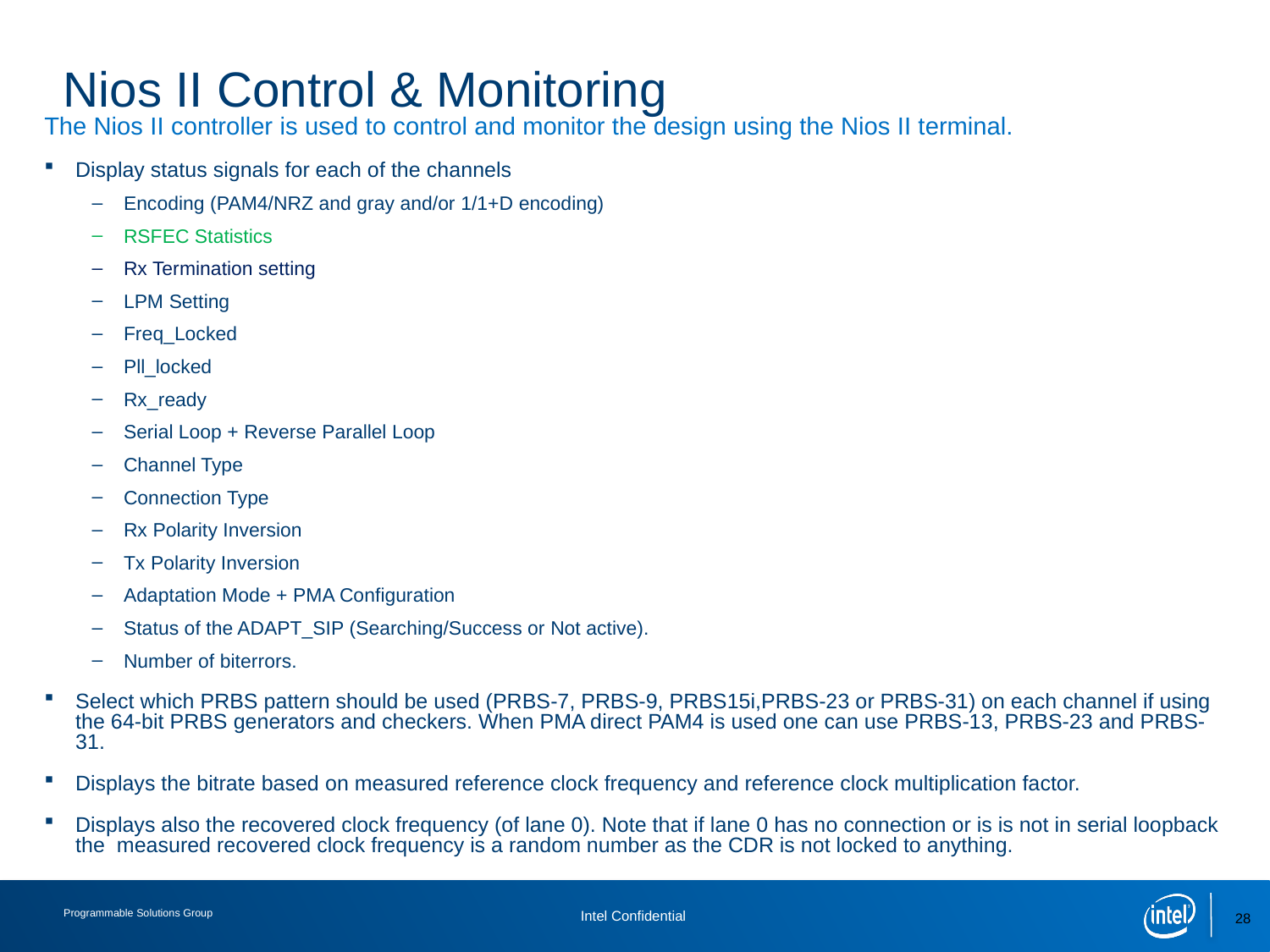

# Nios II Control & Monitoring
The Nios II controller is used to control and monitor the design using the Nios II terminal.
Display status signals for each of the channels
Encoding (PAM4/NRZ and gray and/or 1/1+D encoding)
RSFEC Statistics
Rx Termination setting
LPM Setting
Freq_Locked
Pll_locked
Rx_ready
Serial Loop + Reverse Parallel Loop
Channel Type
Connection Type
Rx Polarity Inversion
Tx Polarity Inversion
Adaptation Mode + PMA Configuration
Status of the ADAPT_SIP (Searching/Success or Not active).
Number of biterrors.
Select which PRBS pattern should be used (PRBS-7, PRBS-9, PRBS15i,PRBS-23 or PRBS-31) on each channel if using the 64-bit PRBS generators and checkers. When PMA direct PAM4 is used one can use PRBS-13, PRBS-23 and PRBS-31.
Displays the bitrate based on measured reference clock frequency and reference clock multiplication factor.
Displays also the recovered clock frequency (of lane 0). Note that if lane 0 has no connection or is is not in serial loopback the  measured recovered clock frequency is a random number as the CDR is not locked to anything.

28